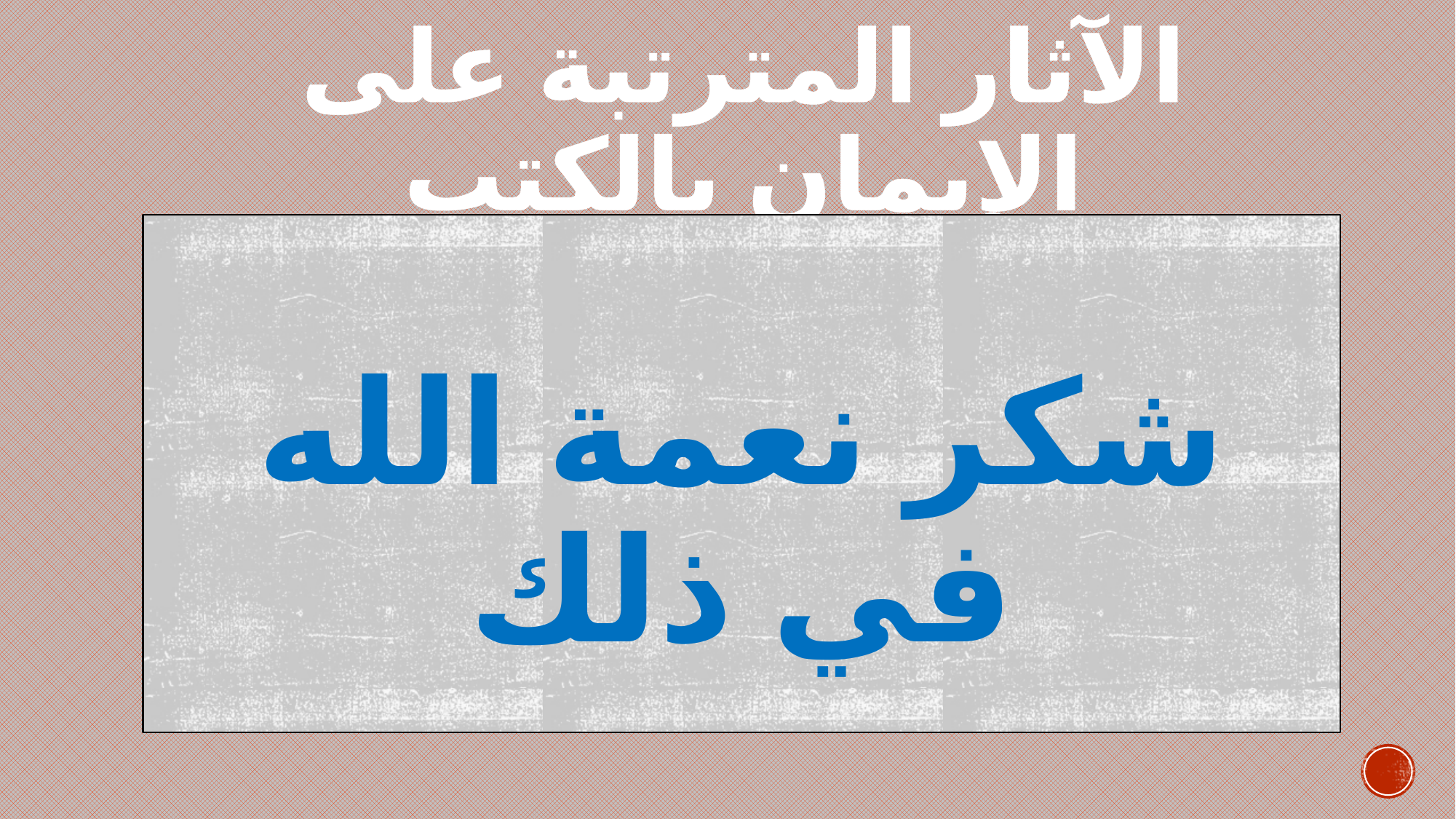

# الآثار المترتبة على الإيمان بالكتب

شكر نعمة الله في ذلك